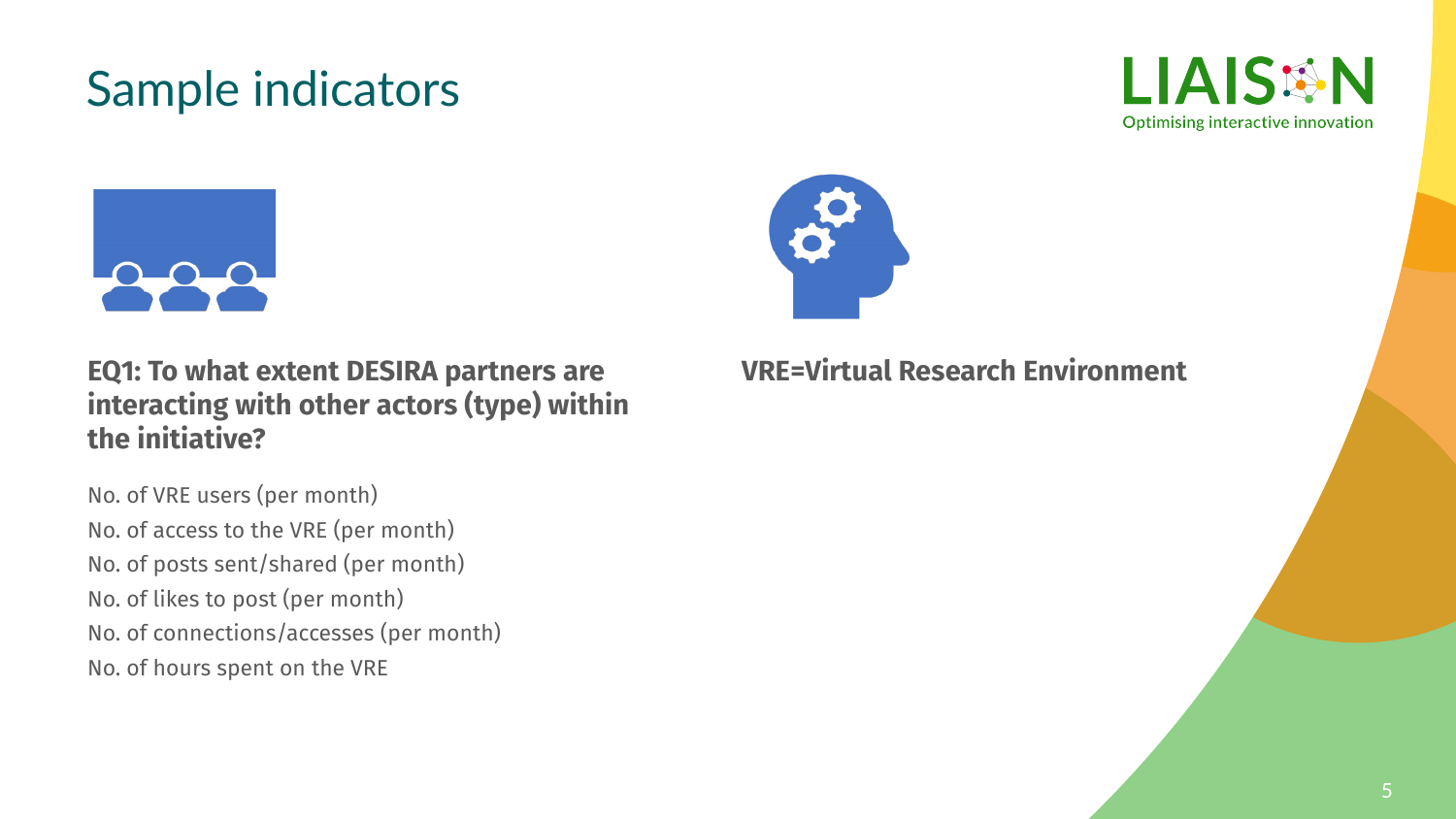

Sample indicators
EQ1: To what extent DESIRA partners are interacting with other actors (type) within the initiative?

No. of VRE users (per month)
No. of access to the VRE (per month)
No. of posts sent/shared (per month)
No. of likes to post (per month)
No. of connections/accesses (per month)
No. of hours spent on the VRE
VRE=Virtual Research Environment